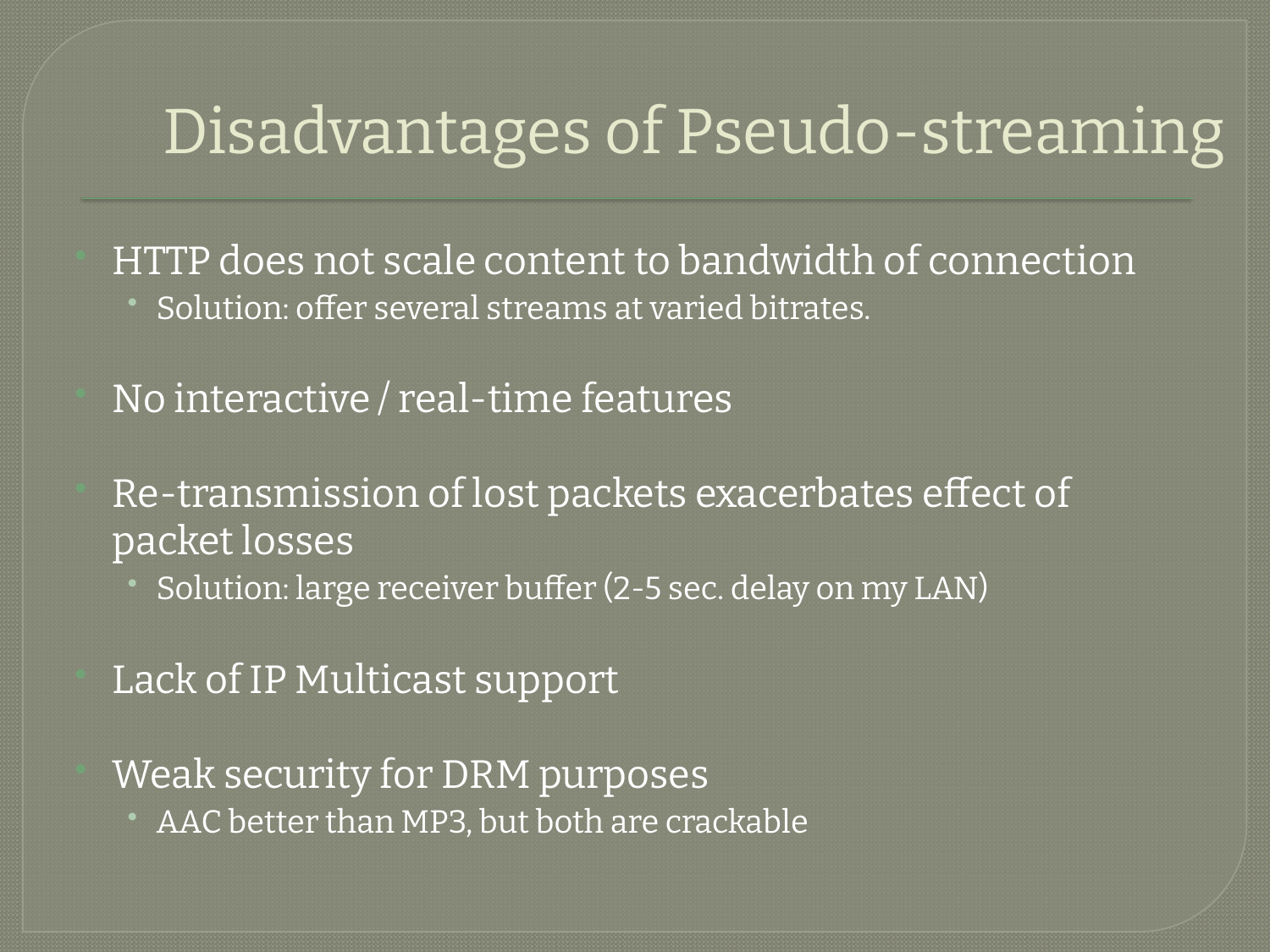

# Disadvantages of Pseudo-streaming
HTTP does not scale content to bandwidth of connection
Solution: offer several streams at varied bitrates.

No interactive / real-time features

Re-transmission of lost packets exacerbates effect of packet losses
Solution: large receiver buffer (2-5 sec. delay on my LAN)

Lack of IP Multicast support

Weak security for DRM purposes
AAC better than MP3, but both are crackable